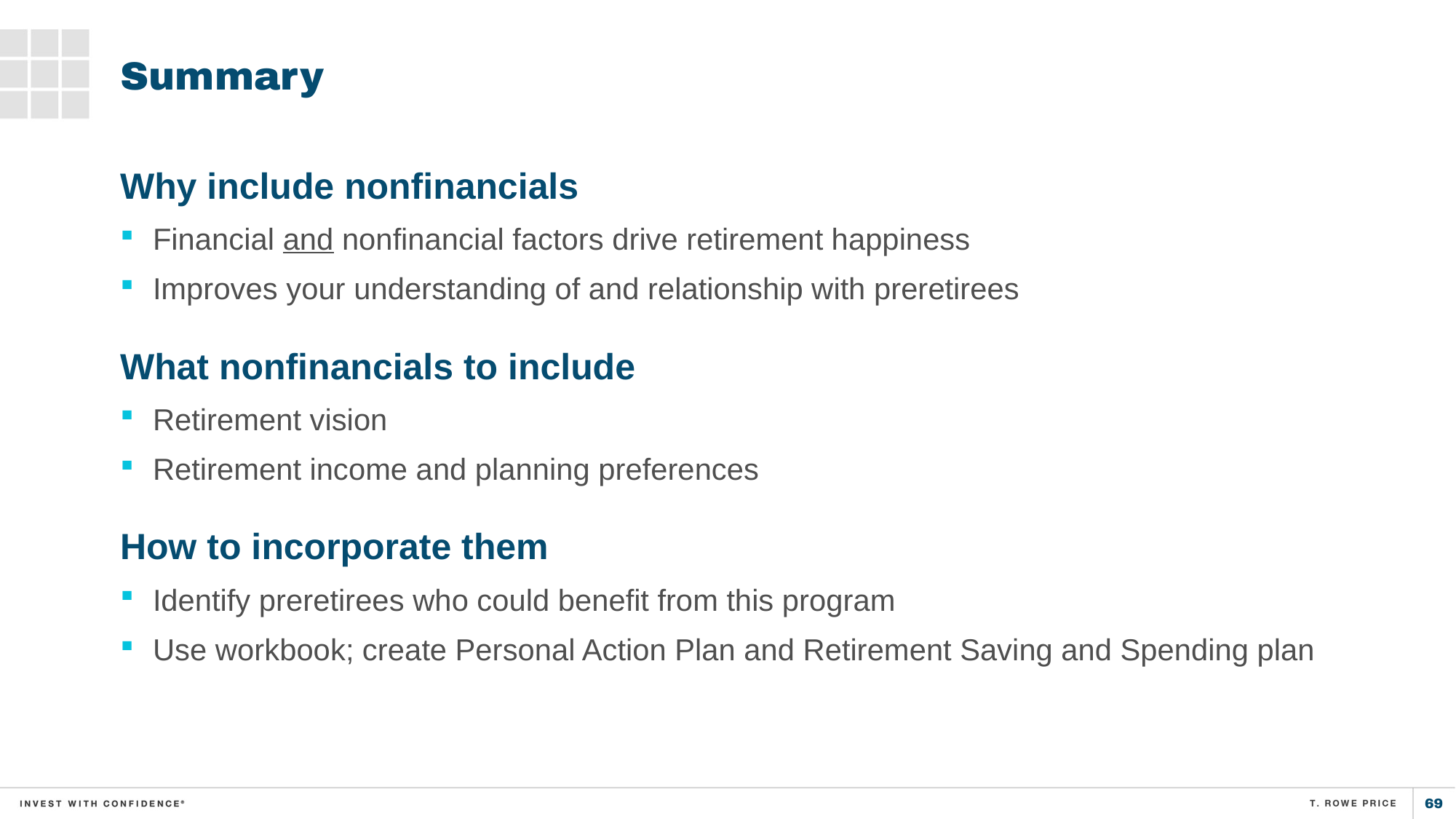

# Summary
Why include nonfinancials
Financial and nonfinancial factors drive retirement happiness
Improves your understanding of and relationship with preretirees
What nonfinancials to include
Retirement vision
Retirement income and planning preferences
How to incorporate them
Identify preretirees who could benefit from this program
Use workbook; create Personal Action Plan and Retirement Saving and Spending plan